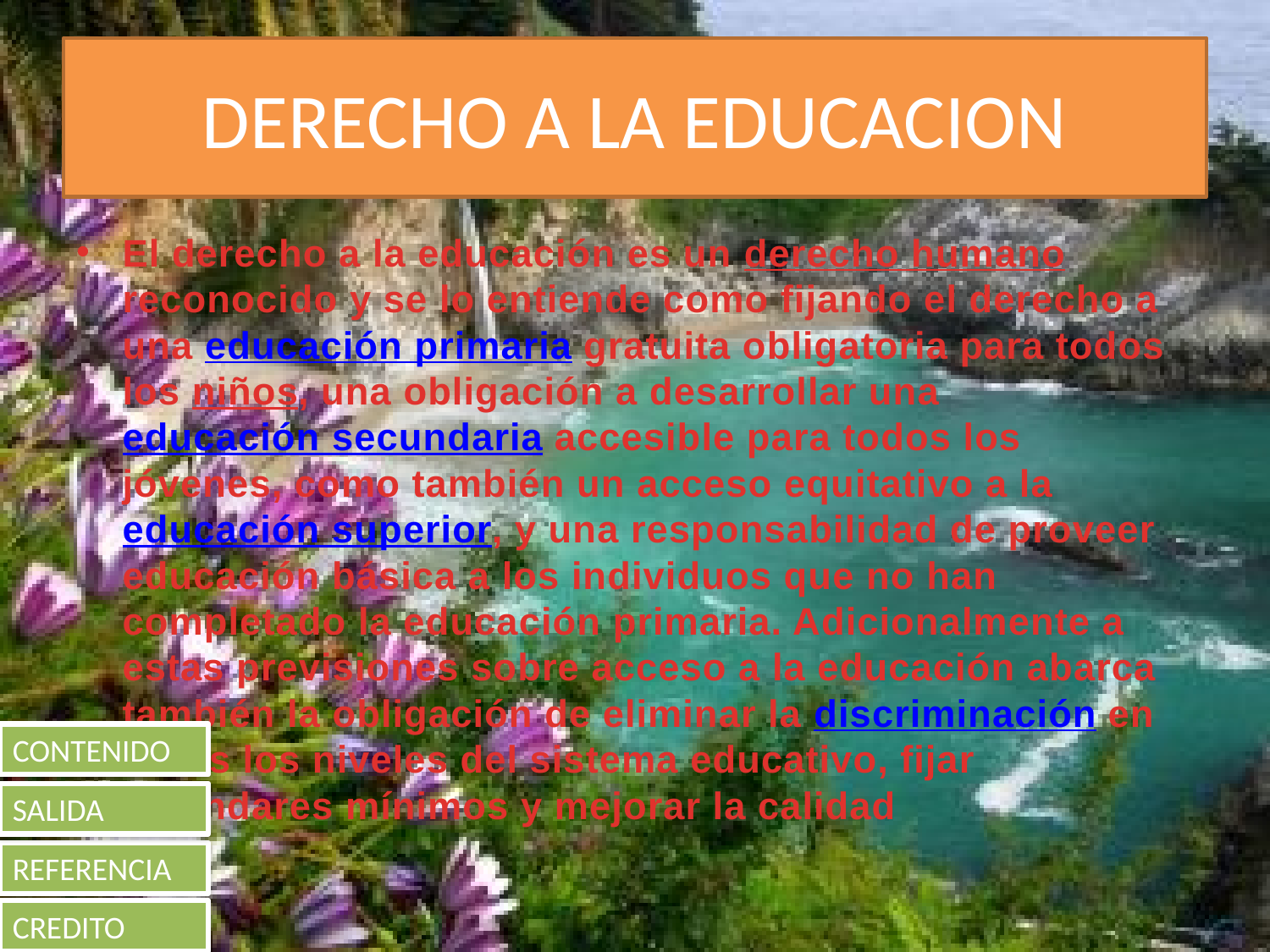

# DERECHO A LA EDUCACION
El derecho a la educación es un derecho humano reconocido y se lo entiende como fijando el derecho a una educación primaria gratuita obligatoria para todos los niños, una obligación a desarrollar una educación secundaria accesible para todos los jóvenes, como también un acceso equitativo a la educación superior, y una responsabilidad de proveer educación básica a los individuos que no han completado la educación primaria. Adicionalmente a estas previsiones sobre acceso a la educación abarca también la obligación de eliminar la discriminación en todos los niveles del sistema educativo, fijar estándares mínimos y mejorar la calidad
CONTENIDO
SALIDA
REFERENCIA
CREDITO